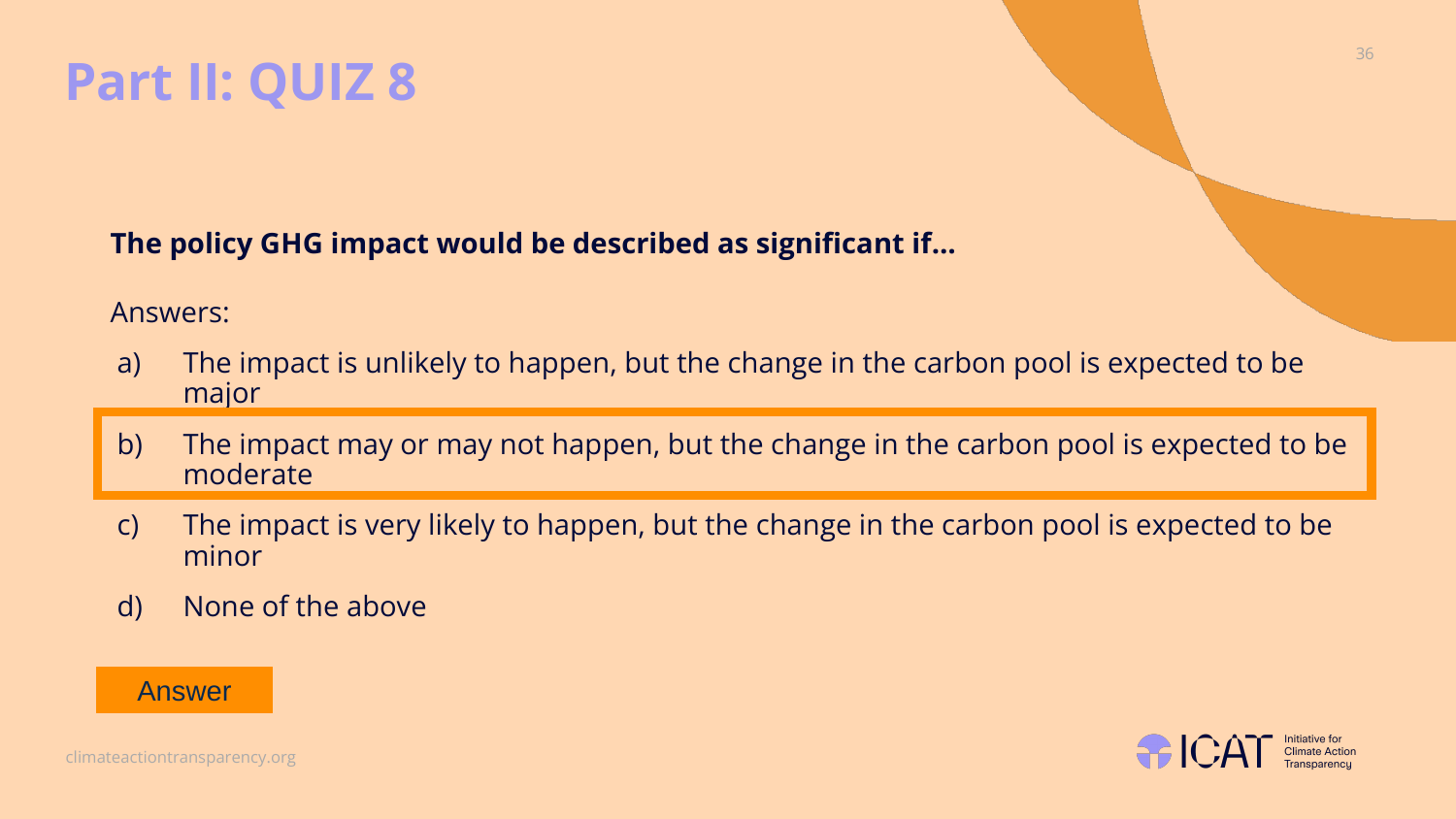

# Part II: QUIZ 8
The policy GHG impact would be described as significant if…
Answers:
The impact is unlikely to happen, but the change in the carbon pool is expected to be major
The impact may or may not happen, but the change in the carbon pool is expected to be moderate
The impact is very likely to happen, but the change in the carbon pool is expected to be minor
None of the above

Answer